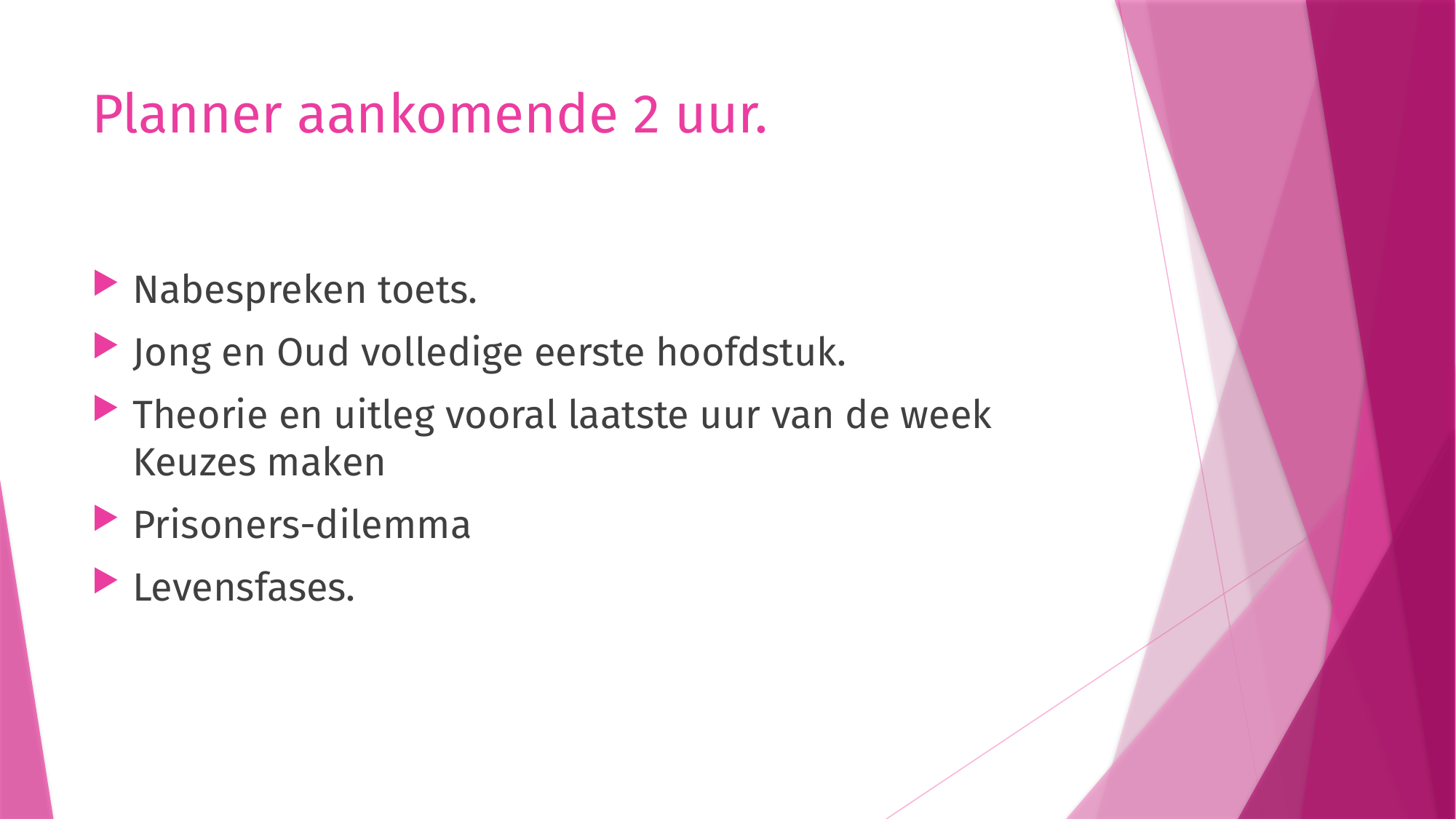

# Planner aankomende 2 uur.
Nabespreken toets.
Jong en Oud volledige eerste hoofdstuk.
Theorie en uitleg vooral laatste uur van de week Keuzes maken
Prisoners-dilemma
Levensfases.